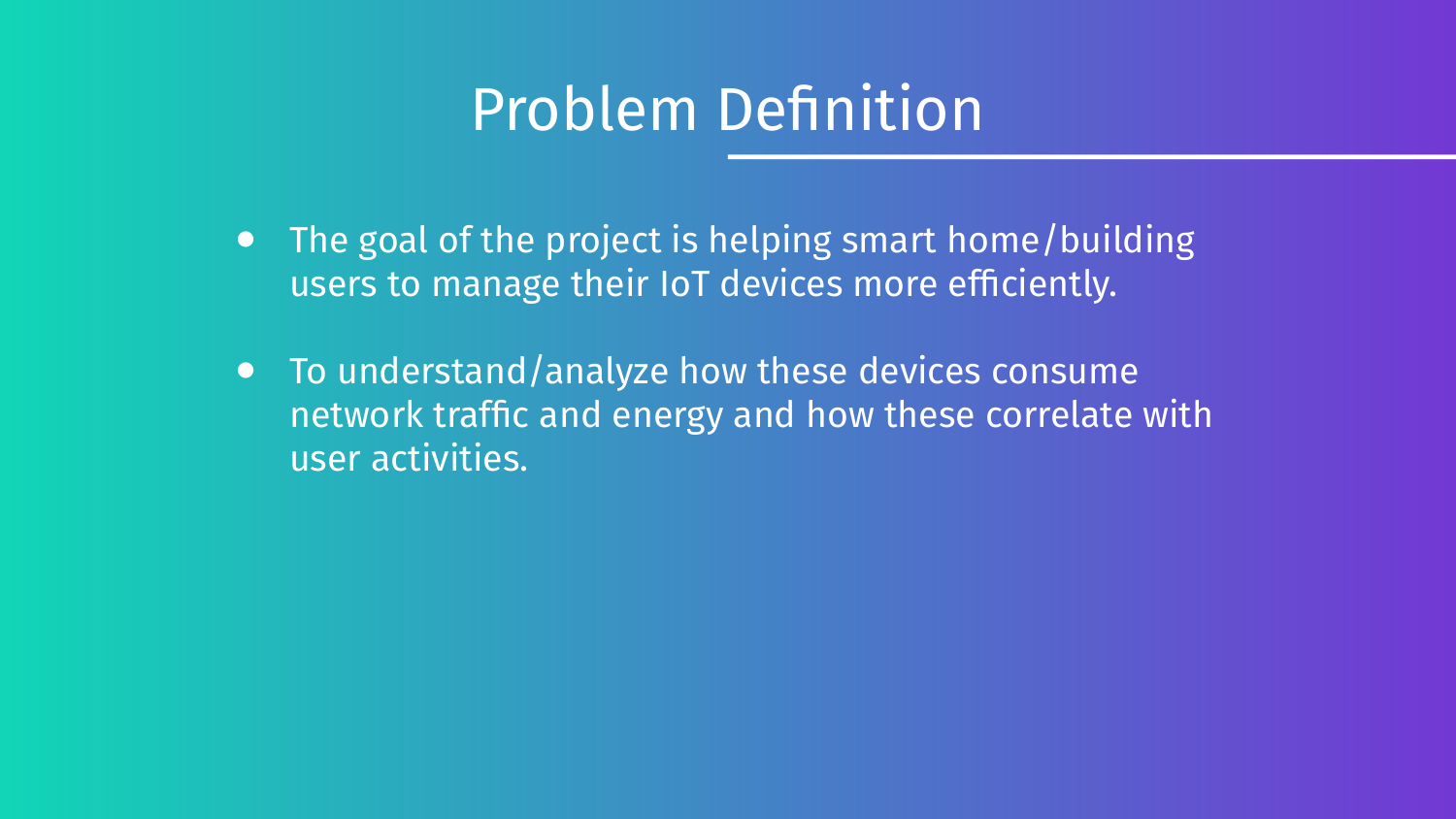

# Problem Definition
The goal of the project is helping smart home/building users to manage their IoT devices more efficiently.

To understand/analyze how these devices consume network traffic and energy and how these correlate with user activities.